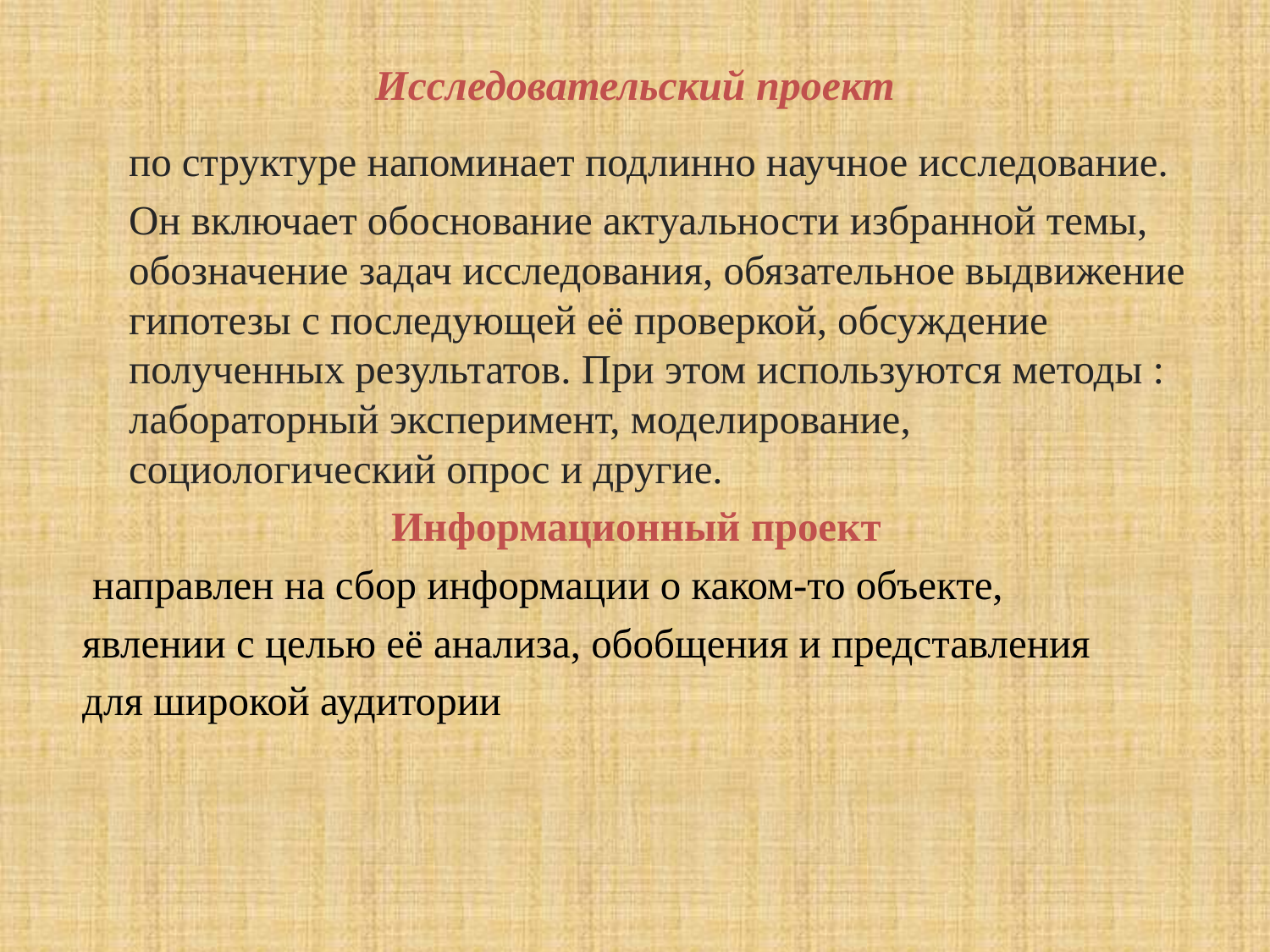

# Исследовательский проект
		по структуре напоминает подлинно научное исследование.
		Он включает обоснование актуальности избранной темы, обозначение задач исследования, обязательное выдвижение гипотезы с последующей её проверкой, обсуждение полученных результатов. При этом используются методы : лабораторный эксперимент, моделирование, социологический опрос и другие.
Информационный проект
 направлен на сбор информации о каком-то объекте,
явлении с целью её анализа, обобщения и представления
для широкой аудитории